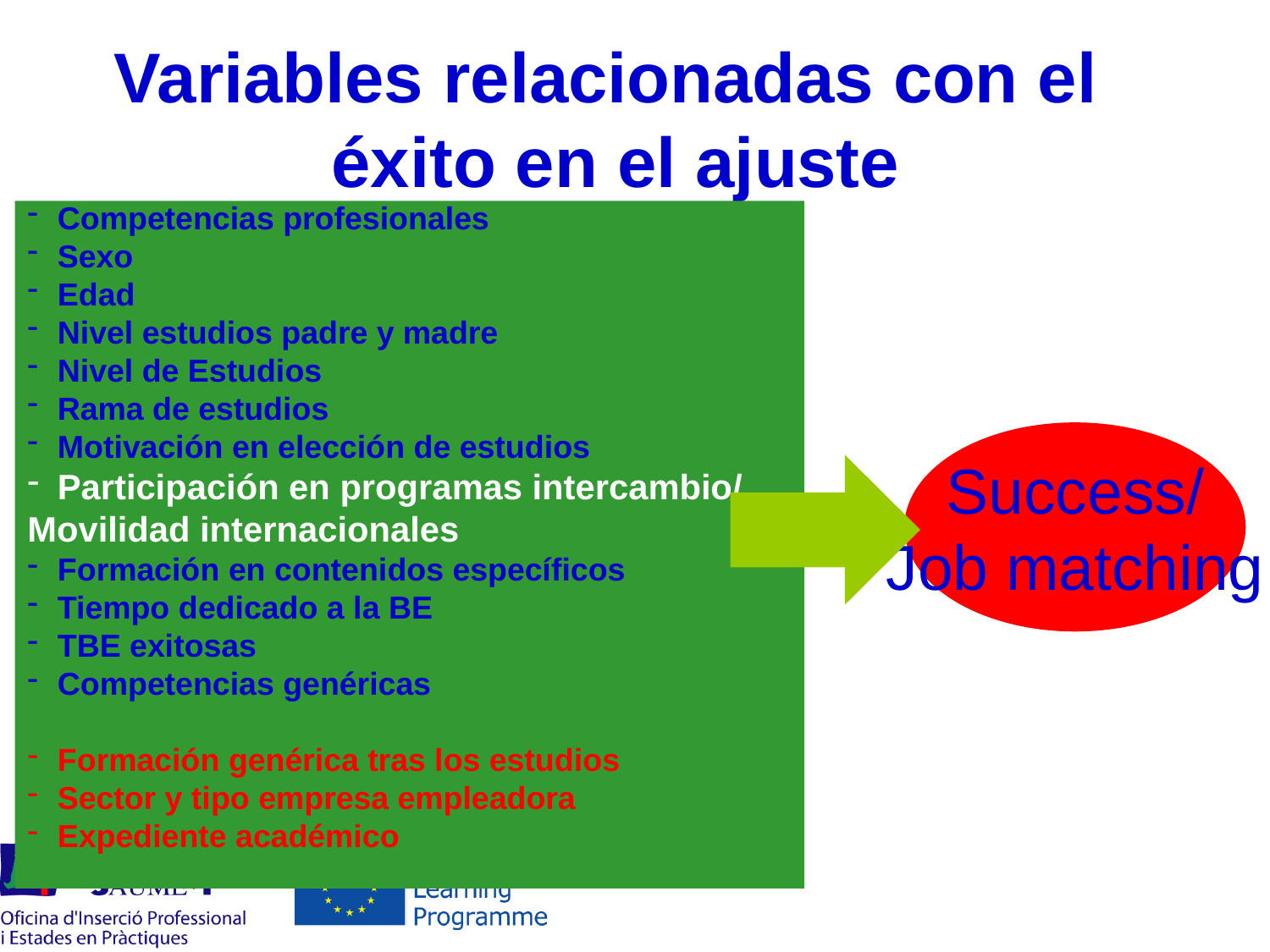

# Variables relacionadas con el  éxito en el ajuste
Competencias profesionales
Sexo
Edad
Nivel estudios padre y madre
Nivel de Estudios
Rama de estudios
Motivación en elección de estudios
Participación en programas intercambio/
Movilidad internacionales
Formación en contenidos específicos
Tiempo dedicado a la BE
TBE exitosas
Competencias genéricas

Formación genérica tras los estudios
Sector y tipo empresa empleadora
Expediente académico

Success/
Job matching